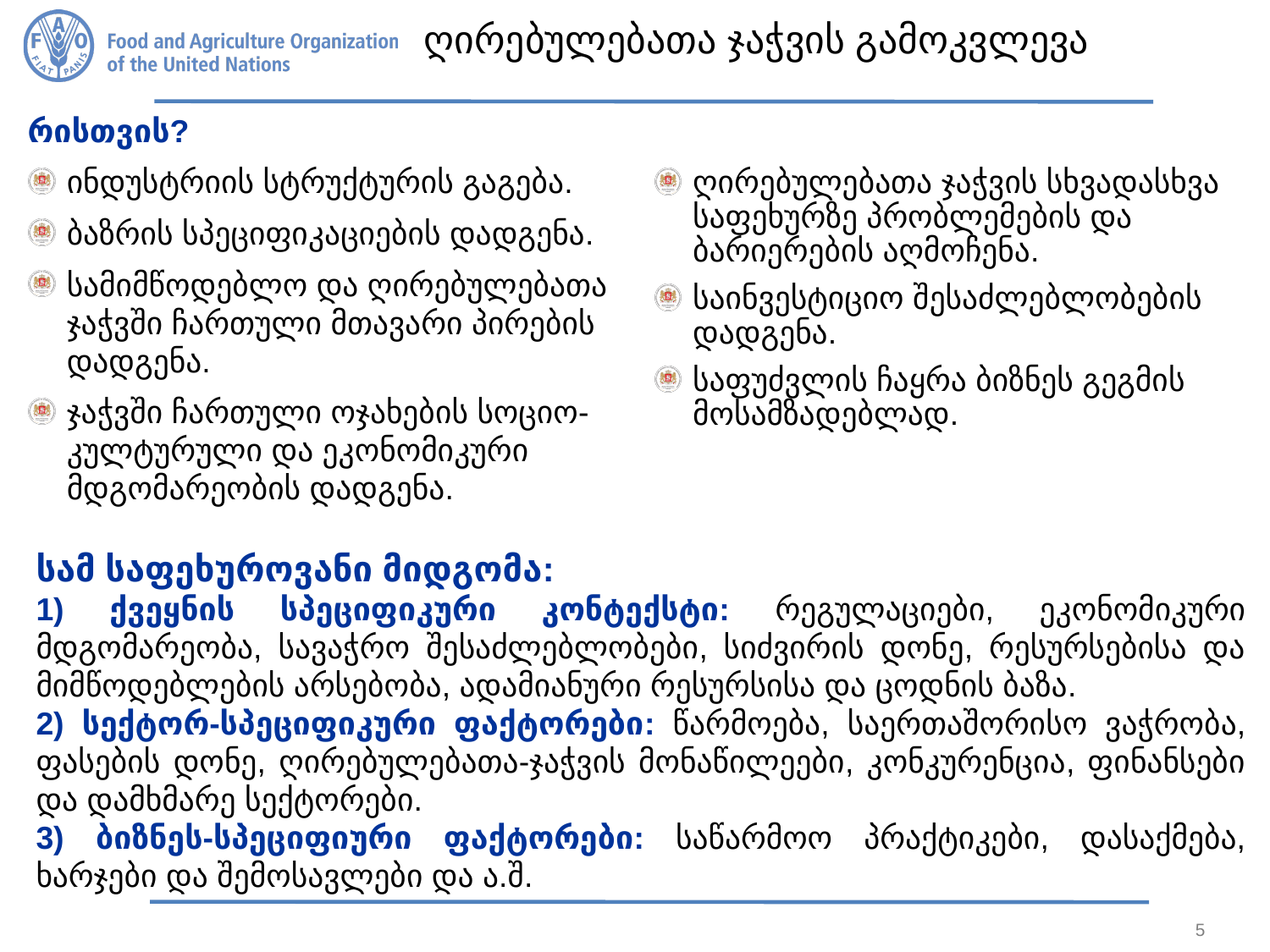

# ღირებულებათა ჯაჭვის გამოკვლევა
რისთვის?
ინდუსტრიის სტრუქტურის გაგება.
ბაზრის სპეციფიკაციების დადგენა.
სამიმწოდებლო და ღირებულებათა ჯაჭვში ჩართული მთავარი პირების დადგენა.
ჯაჭვში ჩართული ოჯახების სოციო-კულტურული და ეკონომიკური მდგომარეობის დადგენა.

ღირებულებათა ჯაჭვის სხვადასხვა საფეხურზე პრობლემების და ბარიერების აღმოჩენა.
საინვესტიციო შესაძლებლობების დადგენა.
საფუძვლის ჩაყრა ბიზნეს გეგმის მოსამზადებლად.

სამ საფეხუროვანი მიდგომა:
1) ქვეყნის სპეციფიკური კონტექსტი: რეგულაციები, ეკონომიკური მდგომარეობა, სავაჭრო შესაძლებლობები, სიძვირის დონე, რესურსებისა და მიმწოდებლების არსებობა, ადამიანური რესურსისა და ცოდნის ბაზა.
2) სექტორ-სპეციფიკური ფაქტორები: წარმოება, საერთაშორისო ვაჭრობა, ფასების დონე, ღირებულებათა-ჯაჭვის მონაწილეები, კონკურენცია, ფინანსები და დამხმარე სექტორები.
3) ბიზნეს-სპეციფიური ფაქტორები: საწარმოო პრაქტიკები, დასაქმება, ხარჯები და შემოსავლები და ა.შ.
5